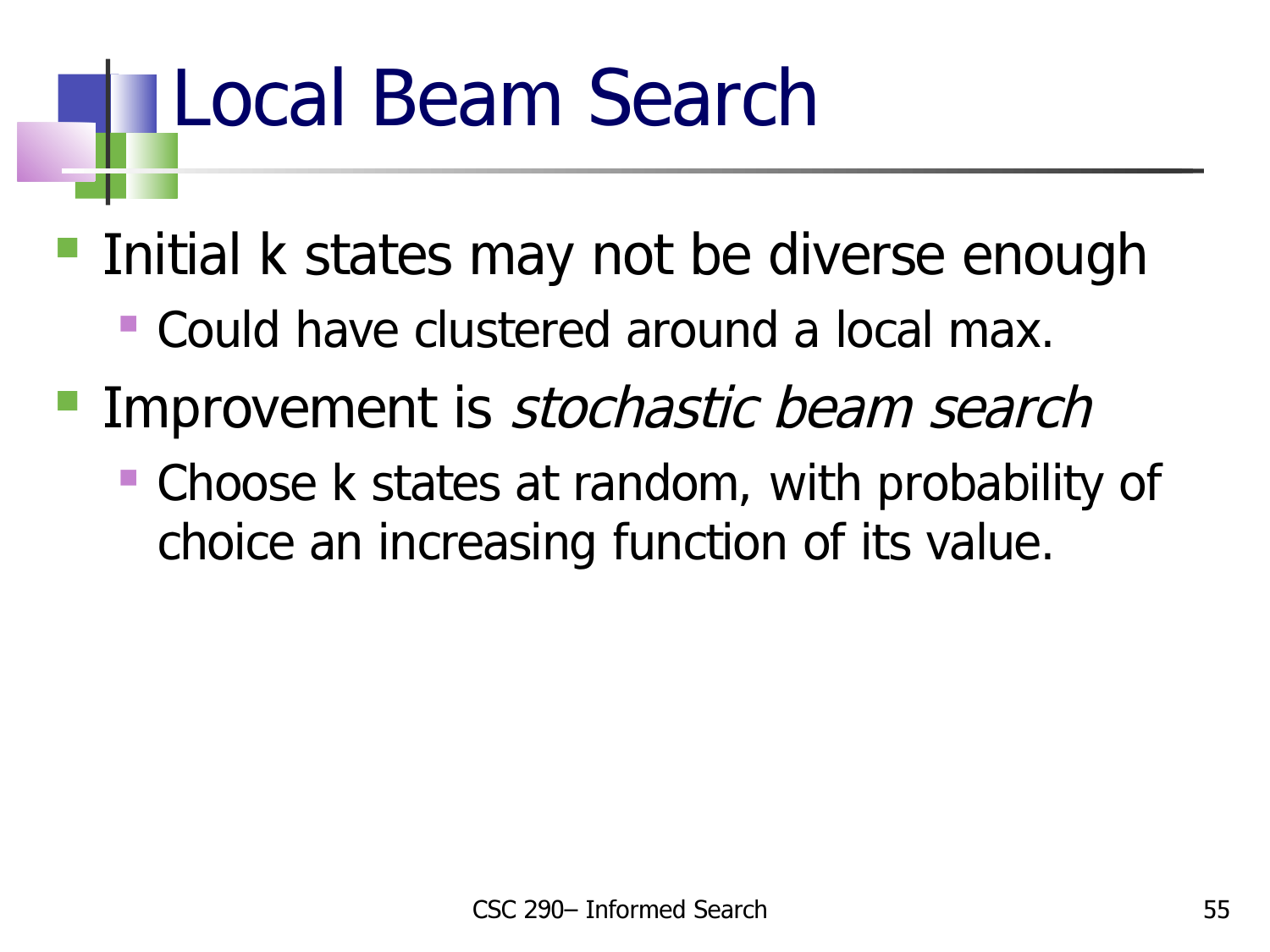

# Local Beam Search
Initial k states may not be diverse enough
Could have clustered around a local max.
Improvement is stochastic beam search
Choose k states at random, with probability of choice an increasing function of its value.